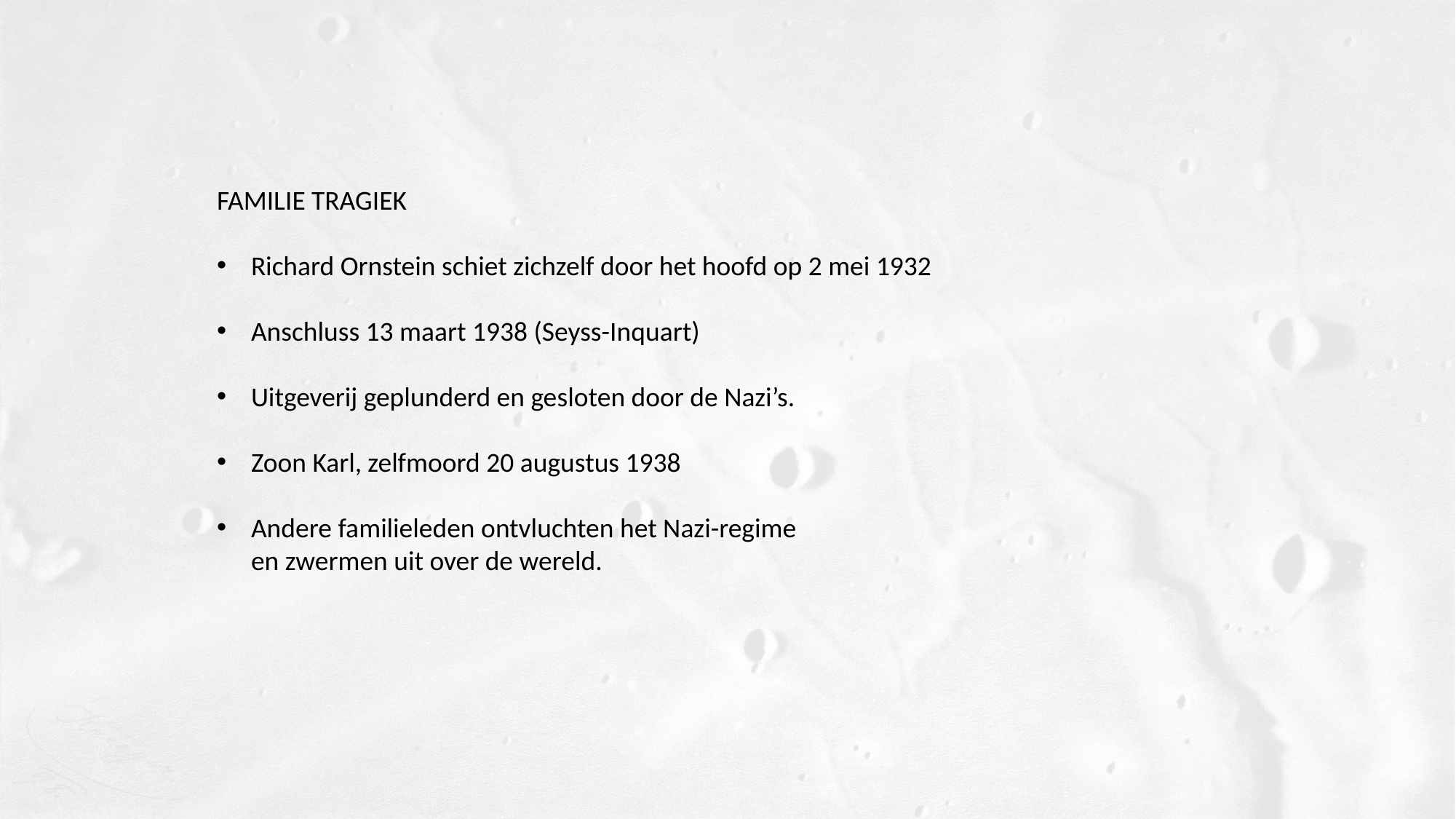

FAMILIE TRAGIEK

Richard Ornstein schiet zichzelf door het hoofd op 2 mei 1932
Anschluss 13 maart 1938 (Seyss-Inquart)

Uitgeverij geplunderd en gesloten door de Nazi’s.

Zoon Karl, zelfmoord 20 augustus 1938

Andere familieleden ontvluchten het Nazi-regime
en zwermen uit over de wereld.